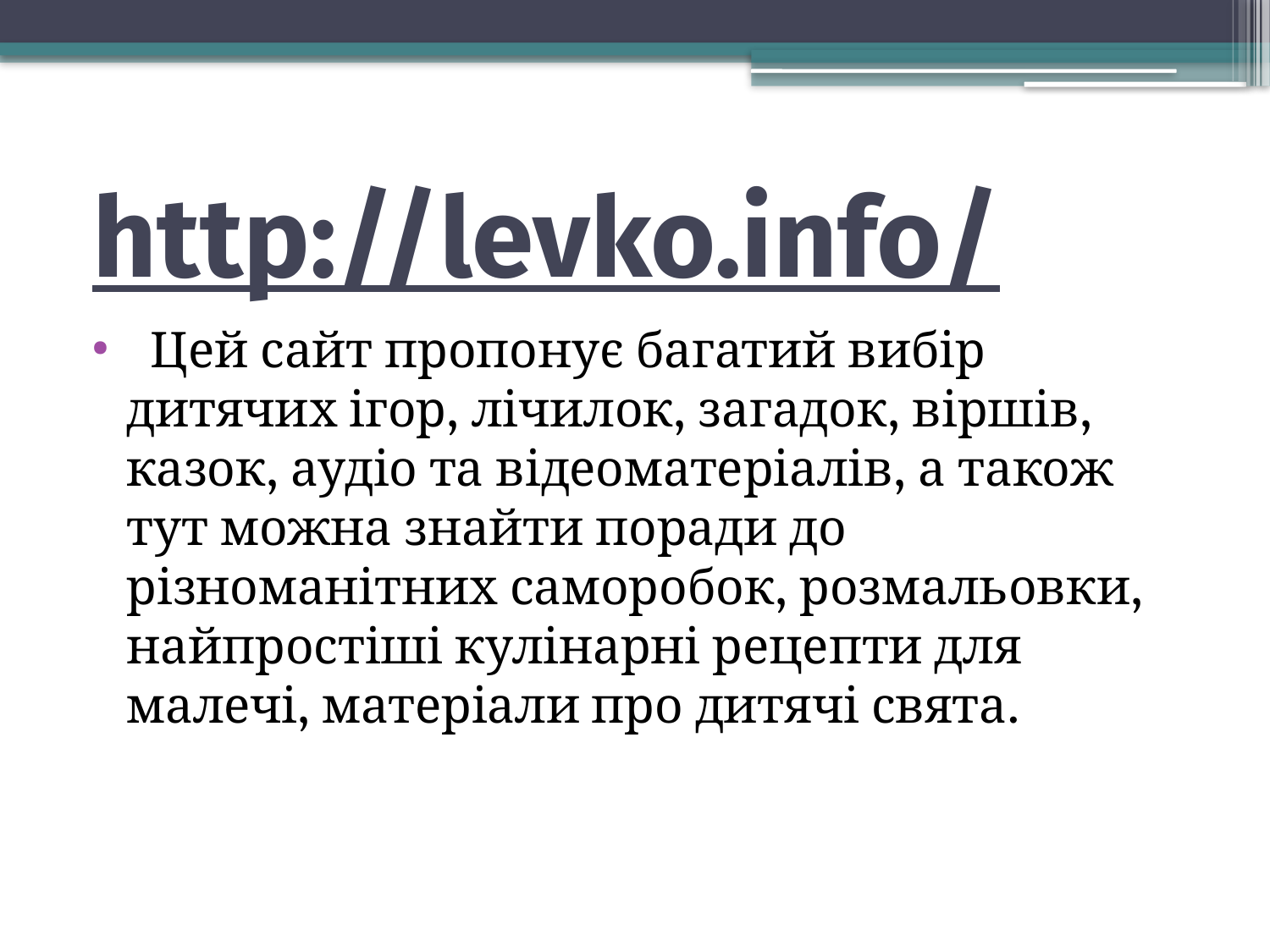

# http://levko.info/
  Цей сайт пропонує багатий вибір дитячих ігор, лічилок, загадок, віршів, казок, аудіо та відеоматеріалів, а також тут можна знайти поради до різноманітних саморобок, розмальовки, найпростіші кулінарні рецепти для малечі, матеріали про дитячі свята.